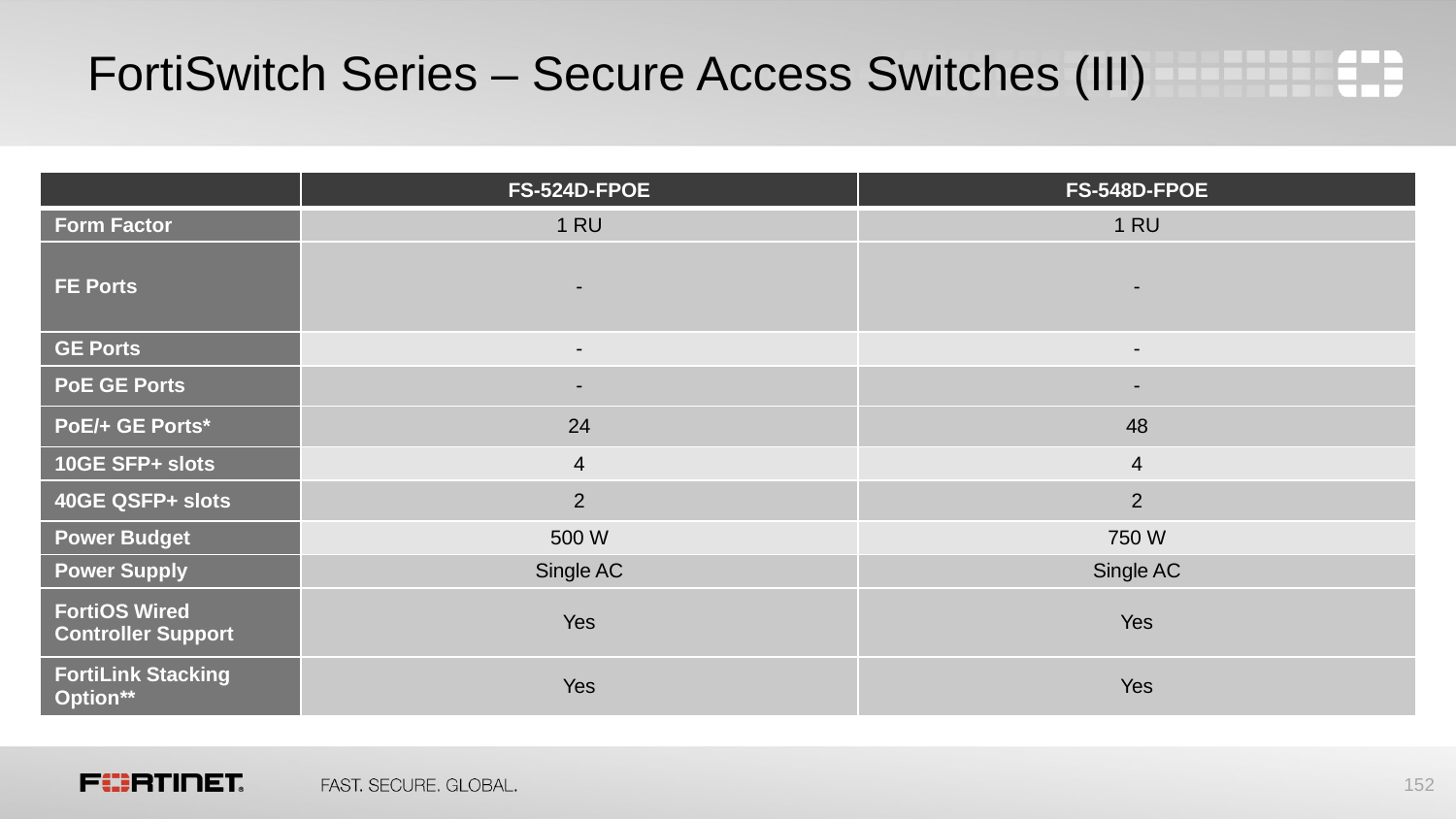

# FortiSwitch Series – Secure Access Switches (III)
|  | FS-524D-FPOE | FS-548D-FPOE |
| --- | --- | --- |
| Form Factor | 1 RU | 1 RU |
| FE Ports | - | - |
| GE Ports | - | - |
| PoE GE Ports | - | - |
| PoE/+ GE Ports\* | 24 | 48 |
| 10GE SFP+ slots | 4 | 4 |
| 40GE QSFP+ slots | 2 | 2 |
| Power Budget | 500 W | 750 W |
| Power Supply | Single AC | Single AC |
| FortiOS Wired Controller Support | Yes | Yes |
| FortiLink Stacking Option\*\* | Yes | Yes |